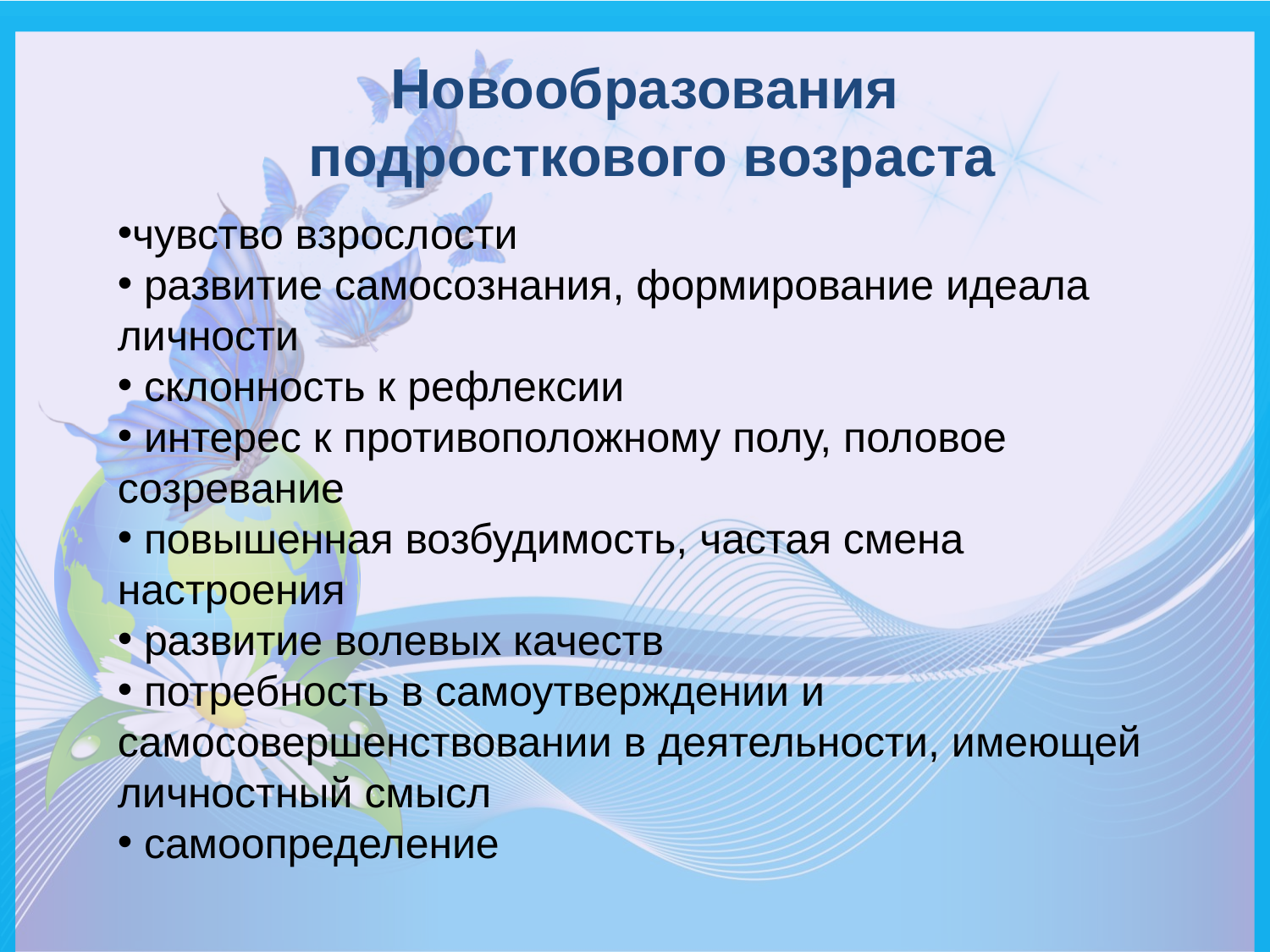

# Новообразования подросткового возраста
чувство взрослости
 развитие самосознания, формирование идеала личности
 склонность к рефлексии
 интерес к противоположному полу, половое созревание
 повышенная возбудимость, частая смена настроения
 развитие волевых качеств
 потребность в самоутверждении и    самосовершенствовании в деятельности, имеющей личностный смысл
 самоопределение